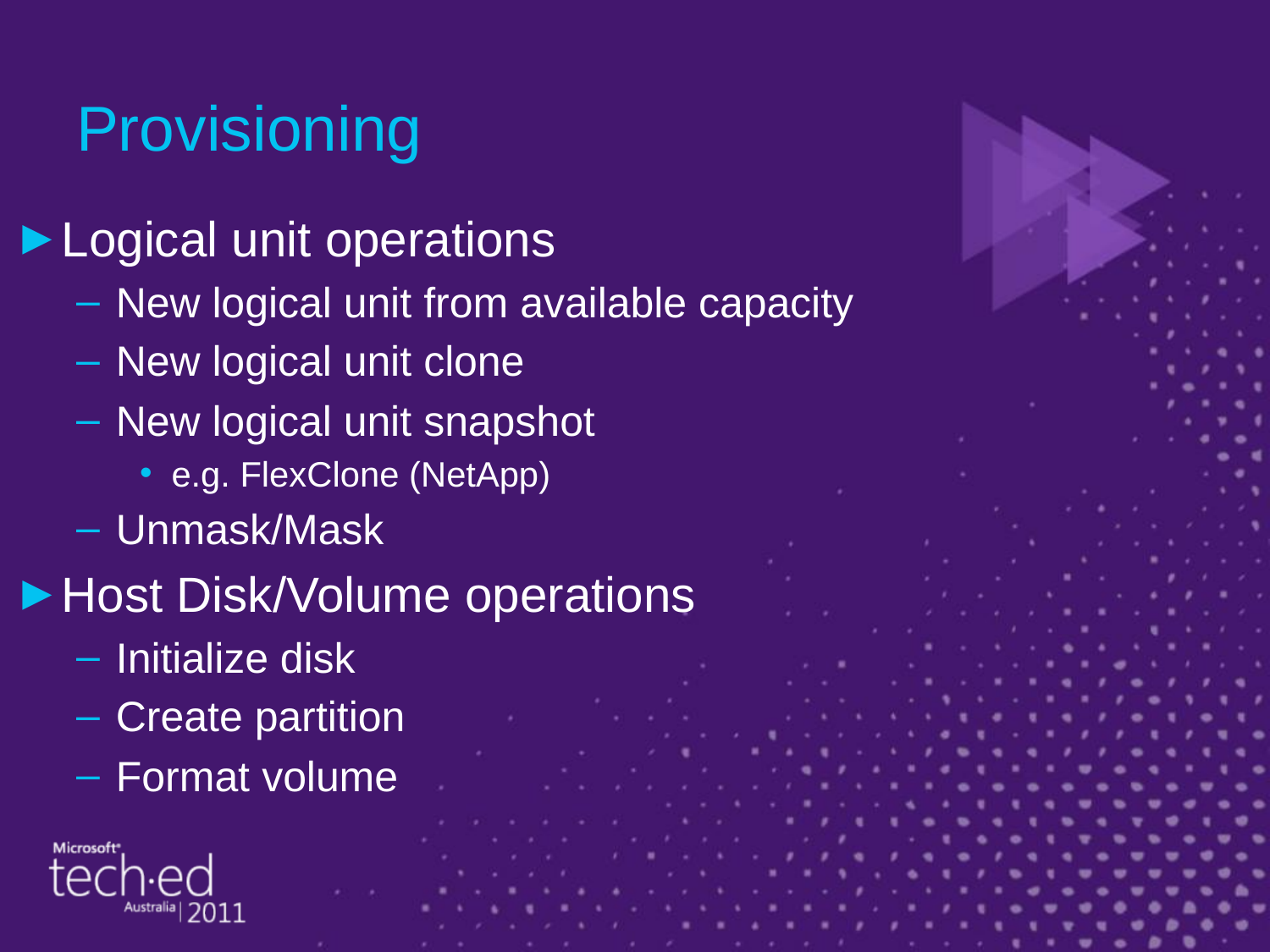

# Provisioning
Logical unit operations
New logical unit from available capacity
New logical unit clone
New logical unit snapshot
e.g. FlexClone (NetApp)
Unmask/Mask
Host Disk/Volume operations
Initialize disk
Create partition
Format volume